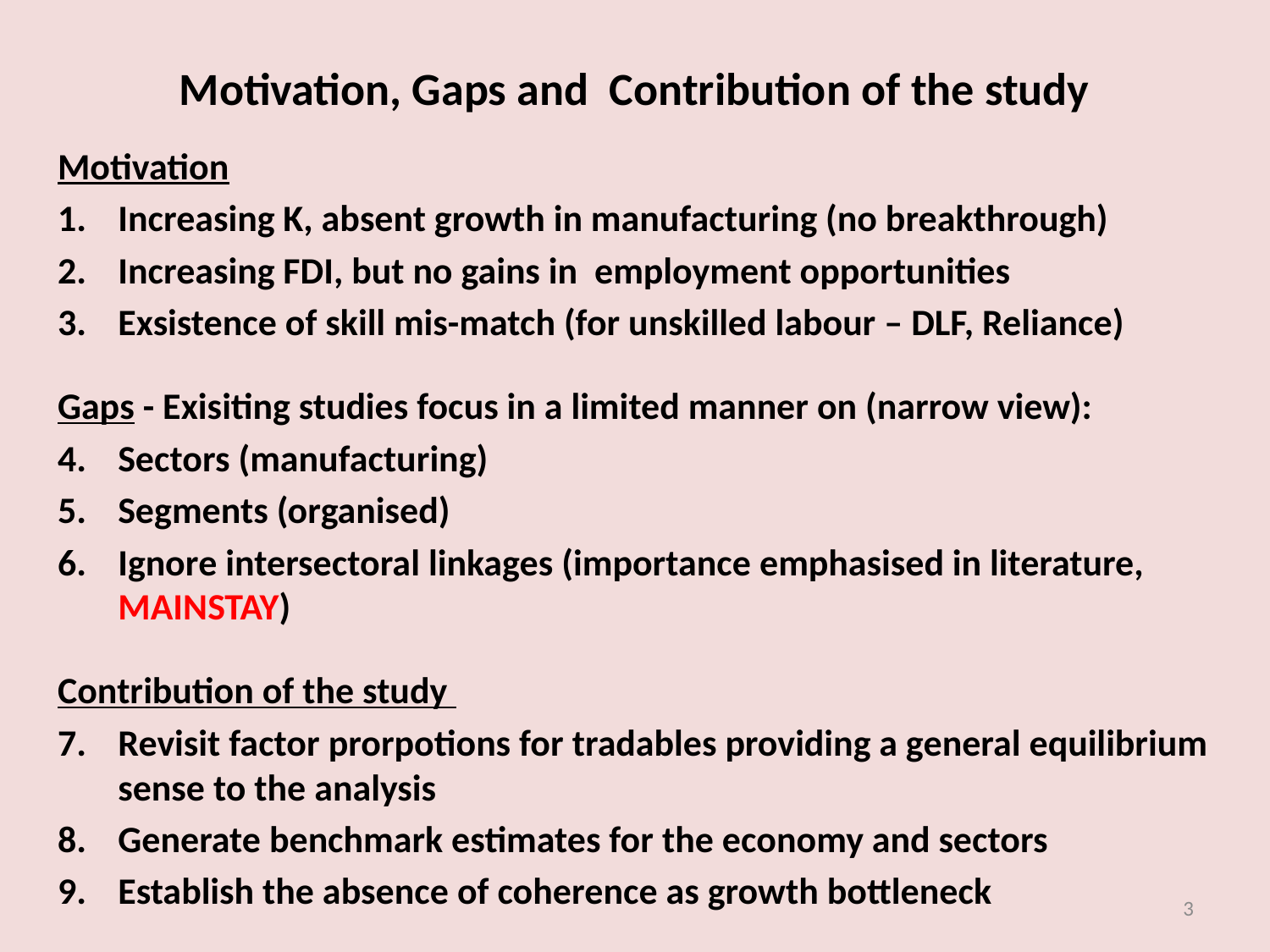

# Motivation, Gaps and  Contribution of the study
Motivation
Increasing K, absent growth in manufacturing (no breakthrough)
Increasing FDI, but no gains in  employment opportunities
Exsistence of skill mis-match (for unskilled labour – DLF, Reliance)
Gaps - Exisiting studies focus in a limited manner on (narrow view):
Sectors (manufacturing)
Segments (organised)
Ignore intersectoral linkages (importance emphasised in literature, MAINSTAY)
Contribution of the study
Revisit factor prorpotions for tradables providing a general equilibrium sense to the analysis
Generate benchmark estimates for the economy and sectors
Establish the absence of coherence as growth bottleneck
3